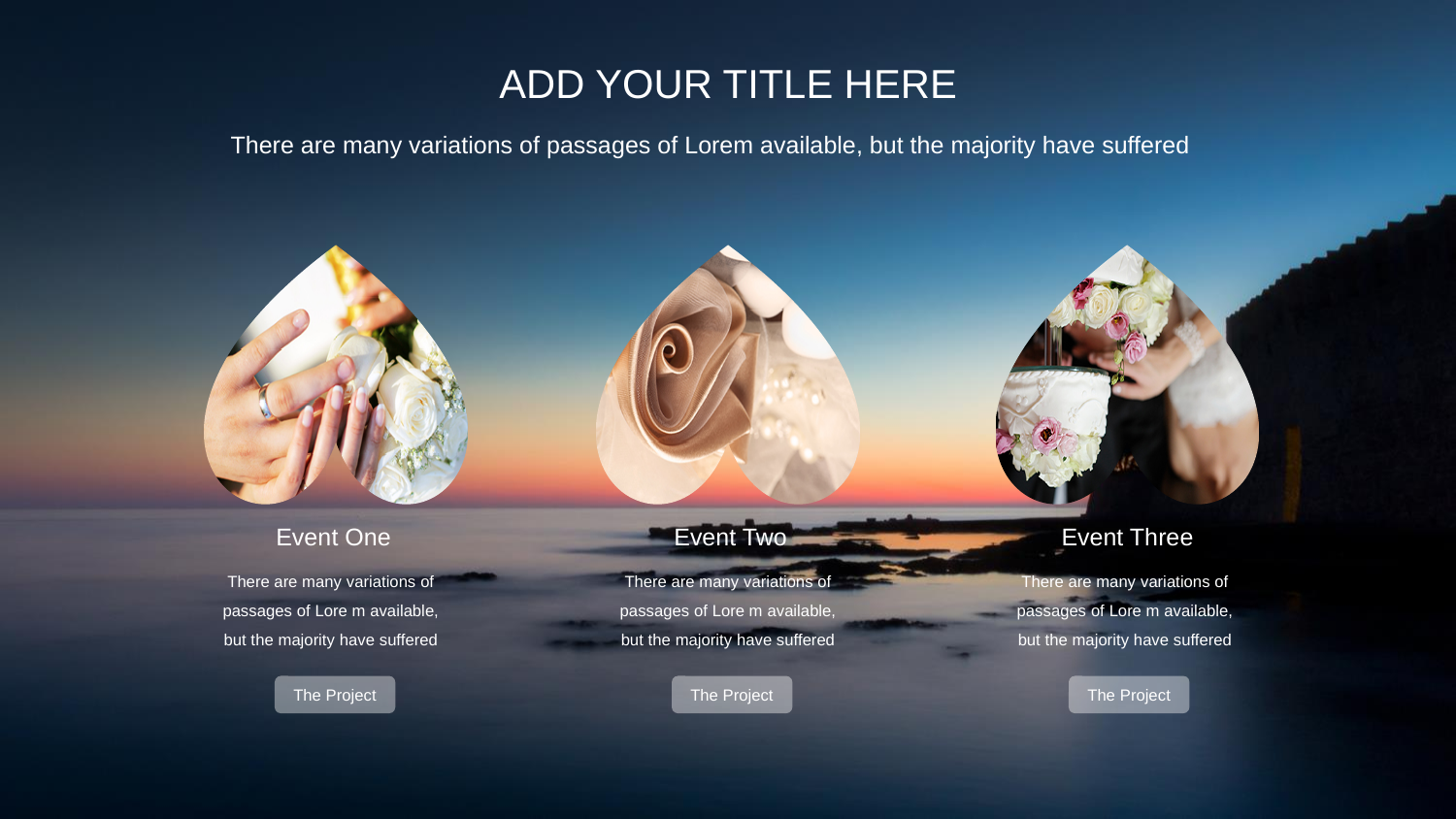

ADD YOUR TITLE HERE
There are many variations of passages of Lorem available, but the majority have suffered

Event One
There are many variations of passages of Lore m available, but the majority have suffered
The Project
Event Two
There are many variations of passages of Lore m available, but the majority have suffered
The Project
Event Three
There are many variations of passages of Lore m available, but the majority have suffered
The Project